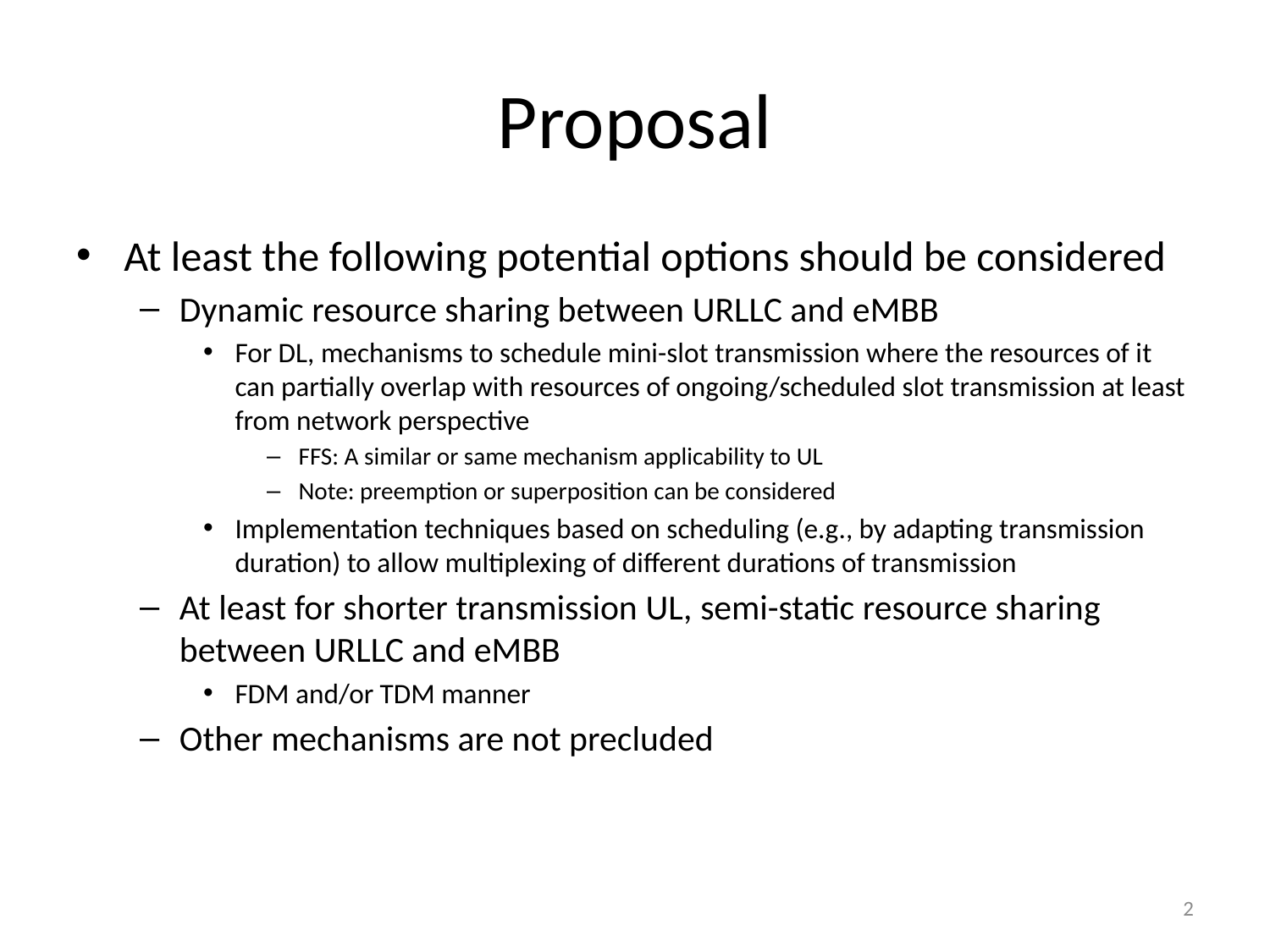

# Proposal
At least the following potential options should be considered
Dynamic resource sharing between URLLC and eMBB
For DL, mechanisms to schedule mini-slot transmission where the resources of it can partially overlap with resources of ongoing/scheduled slot transmission at least from network perspective
FFS: A similar or same mechanism applicability to UL
Note: preemption or superposition can be considered
Implementation techniques based on scheduling (e.g., by adapting transmission duration) to allow multiplexing of different durations of transmission
At least for shorter transmission UL, semi-static resource sharing between URLLC and eMBB
FDM and/or TDM manner
Other mechanisms are not precluded

2